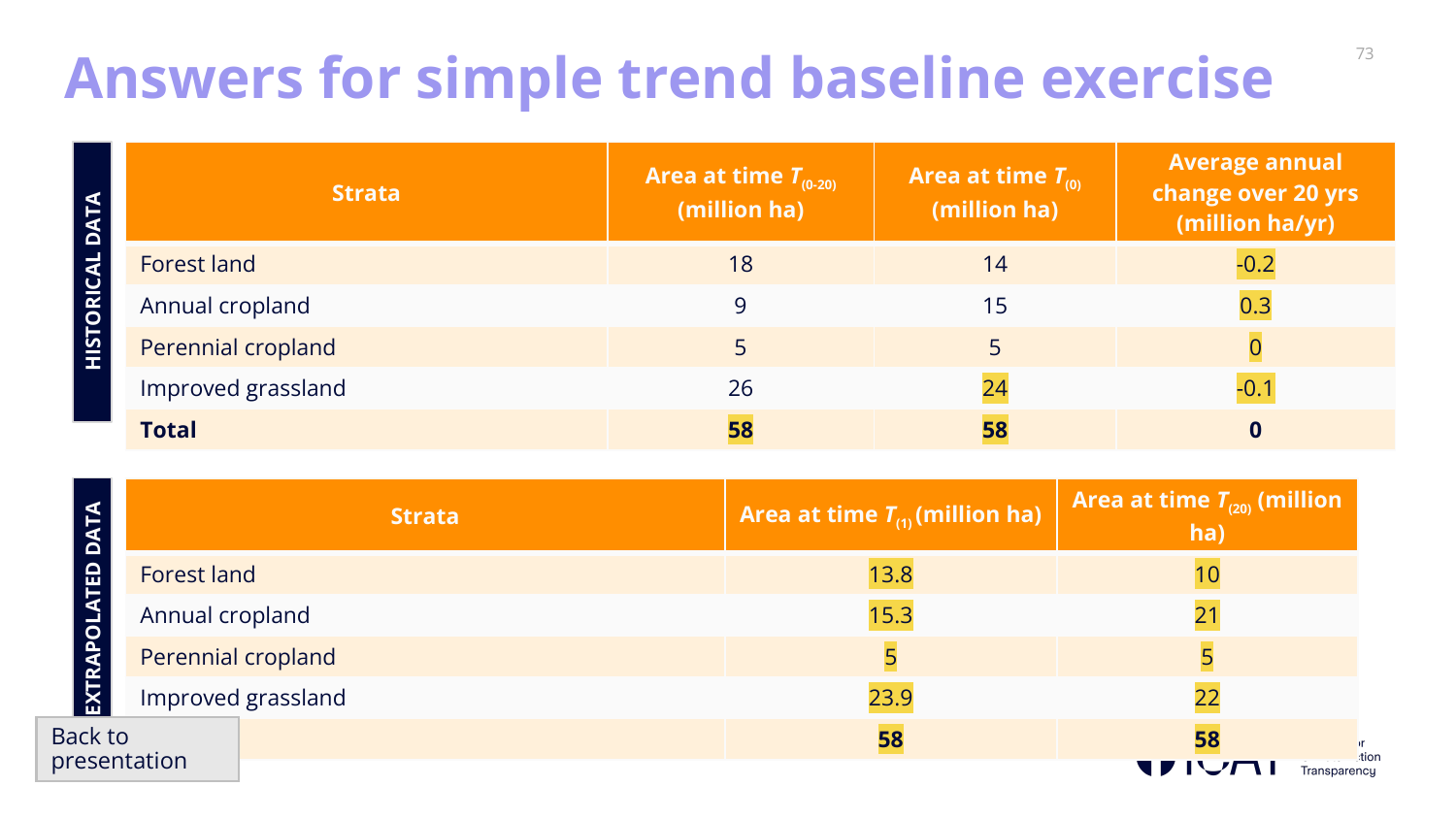

# Answers for simple trend baseline exercise
| Strata | Area at time T(0-20) (million ha) | Area at time T(0) (million ha) | Average annual change over 20 yrs (million ha/yr) |
| --- | --- | --- | --- |
| Forest land | 18 | 14 | -0.2 |
| Annual cropland | 9 | 15 | 0.3 |
| Perennial cropland | 5 | 5 | 0 |
| Improved grassland | 26 | 24 | -0.1 |
| Total | 58 | 58 | 0 |
Historical data
| Strata | Area at time T(1) (million ha) | Area at time T(20) (million ha) |
| --- | --- | --- |
| Forest land | 13.8 | 10 |
| Annual cropland | 15.3 | 21 |
| Perennial cropland | 5 | 5 |
| Improved grassland | 23.9 | 22 |
| Total | 58 | 58 |
Extrapolated data
Back to presentation